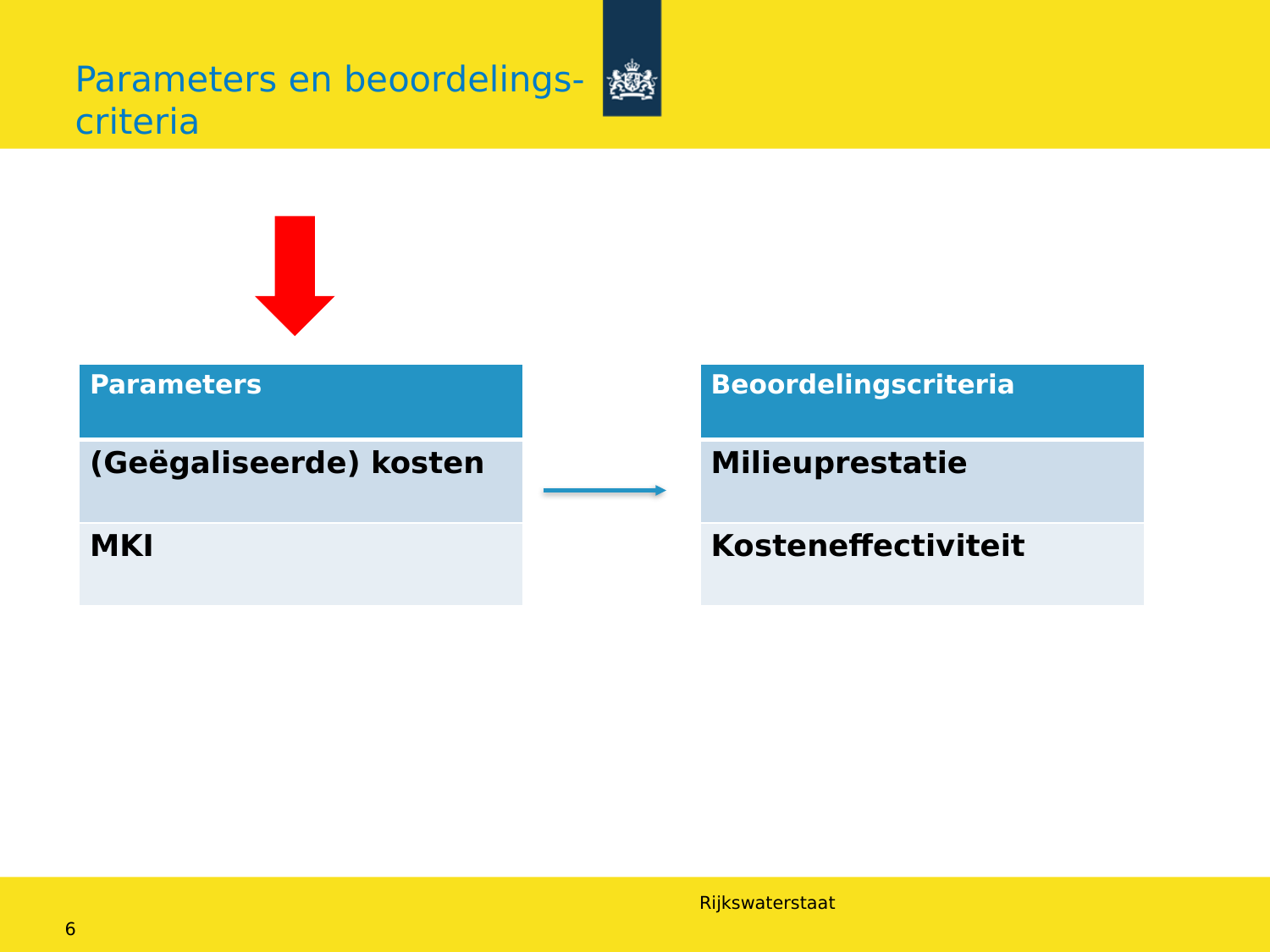

# Parameters en beoordelings- criteria

| Parameters |
| --- |
| (Geëgaliseerde) kosten |
| MKI |
| Beoordelingscriteria |
| --- |
| Milieuprestatie |
| Kosteneffectiviteit |